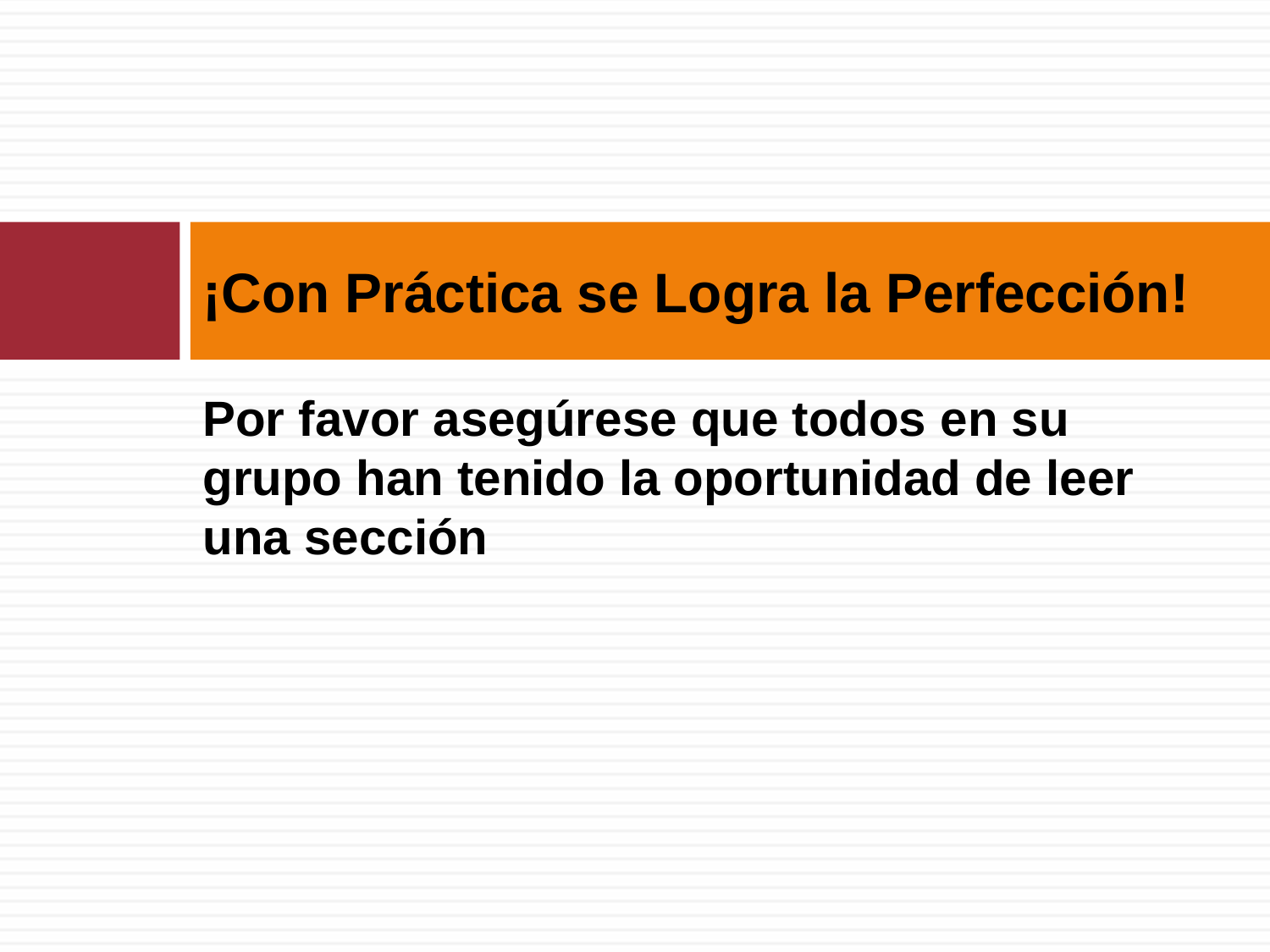

# ¡Con Práctica se Logra la Perfección!
Por favor asegúrese que todos en su grupo han tenido la oportunidad de leer una sección